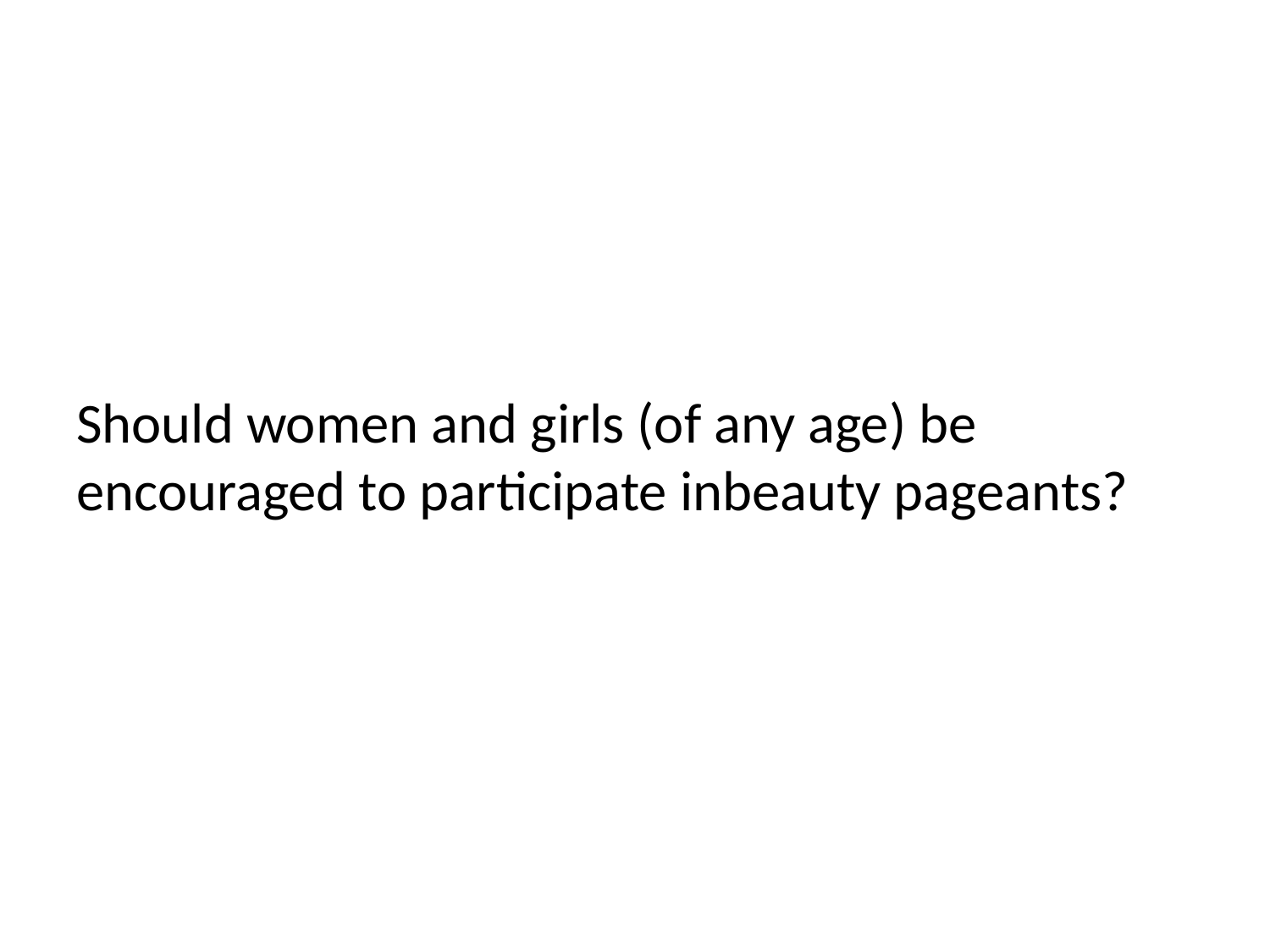

#

Should women and girls (of any age) be encouraged to participate in beauty pageants?